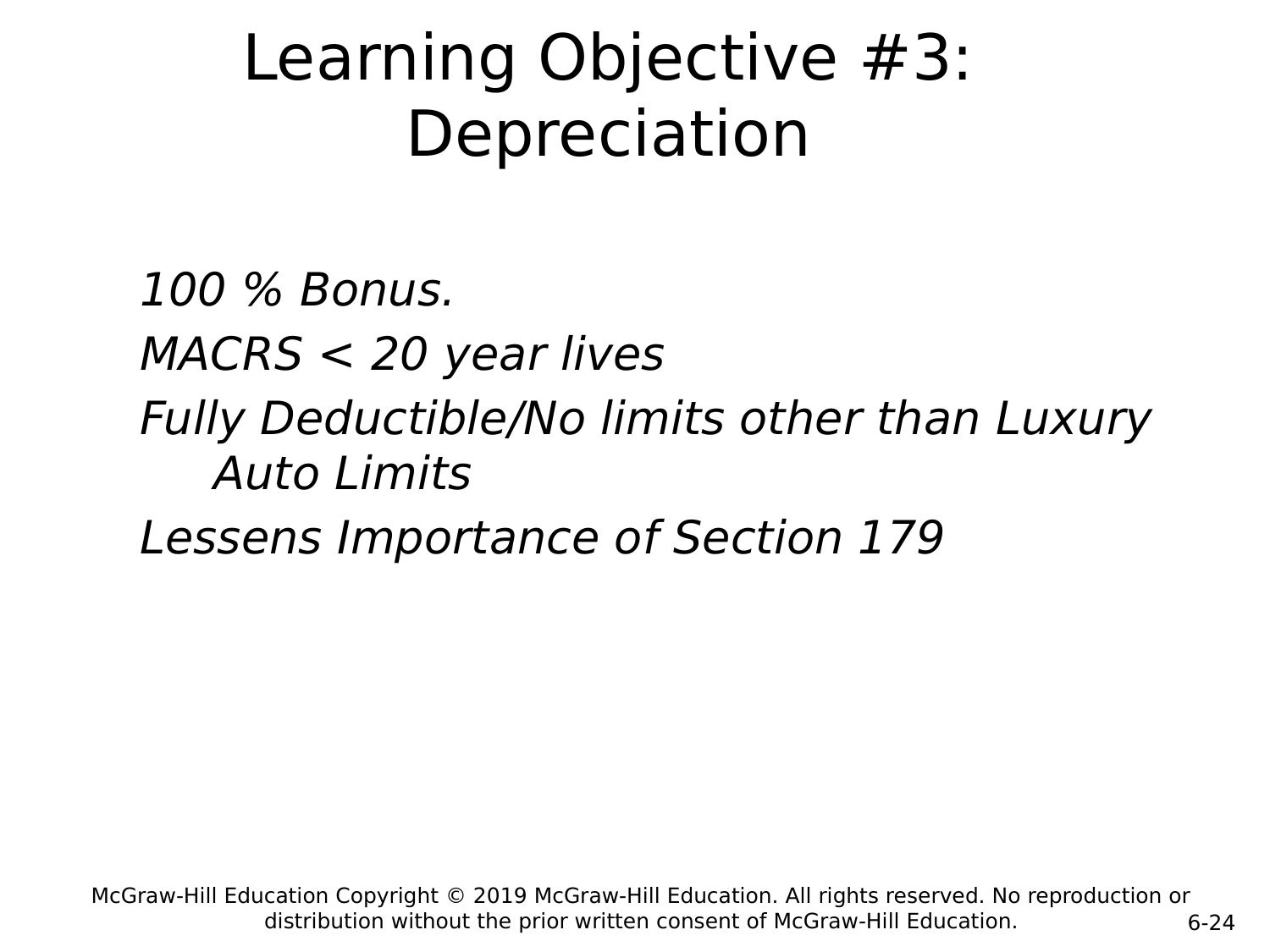

Learning Objective #3: Depreciation
100 % Bonus.
MACRS < 20 year lives
Fully Deductible/No limits other than Luxury Auto Limits
Lessens Importance of Section 179
McGraw-Hill Education Copyright © 2019 McGraw-Hill Education. All rights reserved. No reproduction or distribution without the prior written consent of McGraw-Hill Education.
6-24